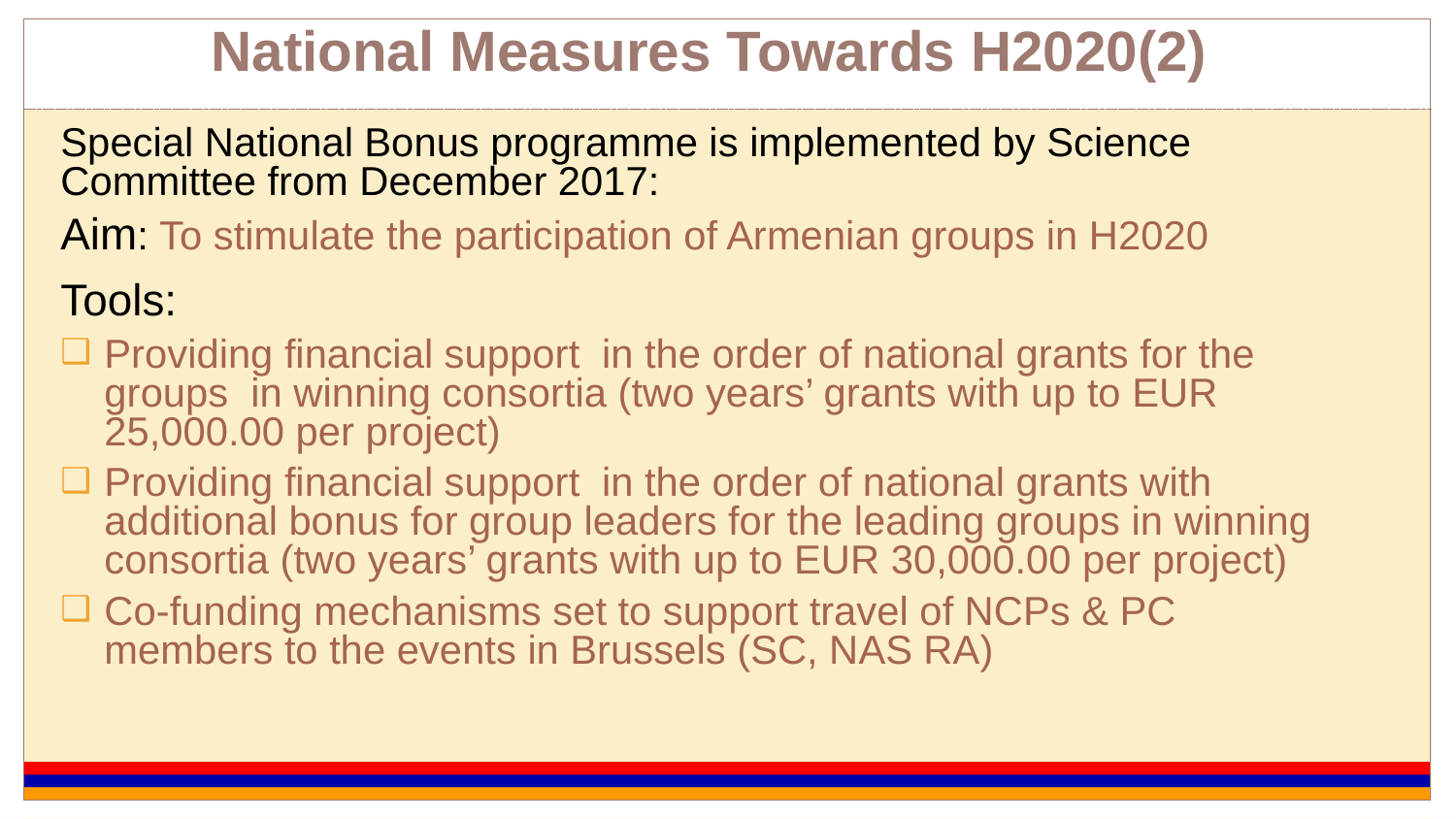

National Measures Towards H2020(2)
Special National Bonus programme is implemented by Science Committee from December 2017:
Aim: To stimulate the participation of Armenian groups in H2020
Tools:
Providing financial support  in the order of national grants for the groups  in winning consortia (two years’ grants with up to EUR 25,000.00 per project)
Providing financial support  in the order of national grants with additional bonus for group leaders for the leading groups in winning consortia (two years’ grants with up to EUR 30,000.00 per project)
Co-funding mechanisms set to support travel of NCPs & PC members to the events in Brussels (SC, NAS RA)